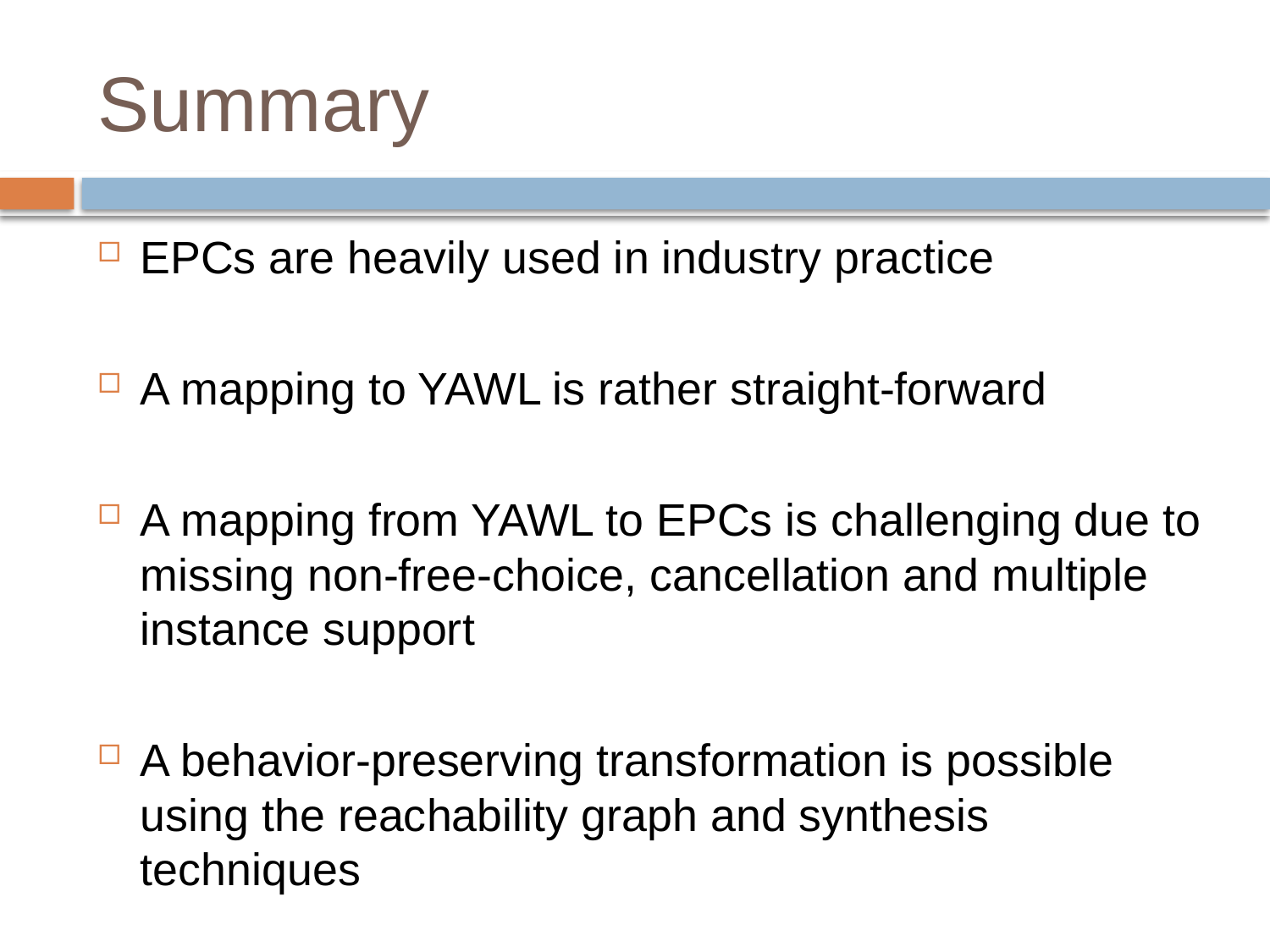

# Summary
EPCs are heavily used in industry practice

A mapping to YAWL is rather straight-forward

A mapping from YAWL to EPCs is challenging due to missing non-free-choice, cancellation and multiple instance support

A behavior-preserving transformation is possible using the reachability graph and synthesis techniques